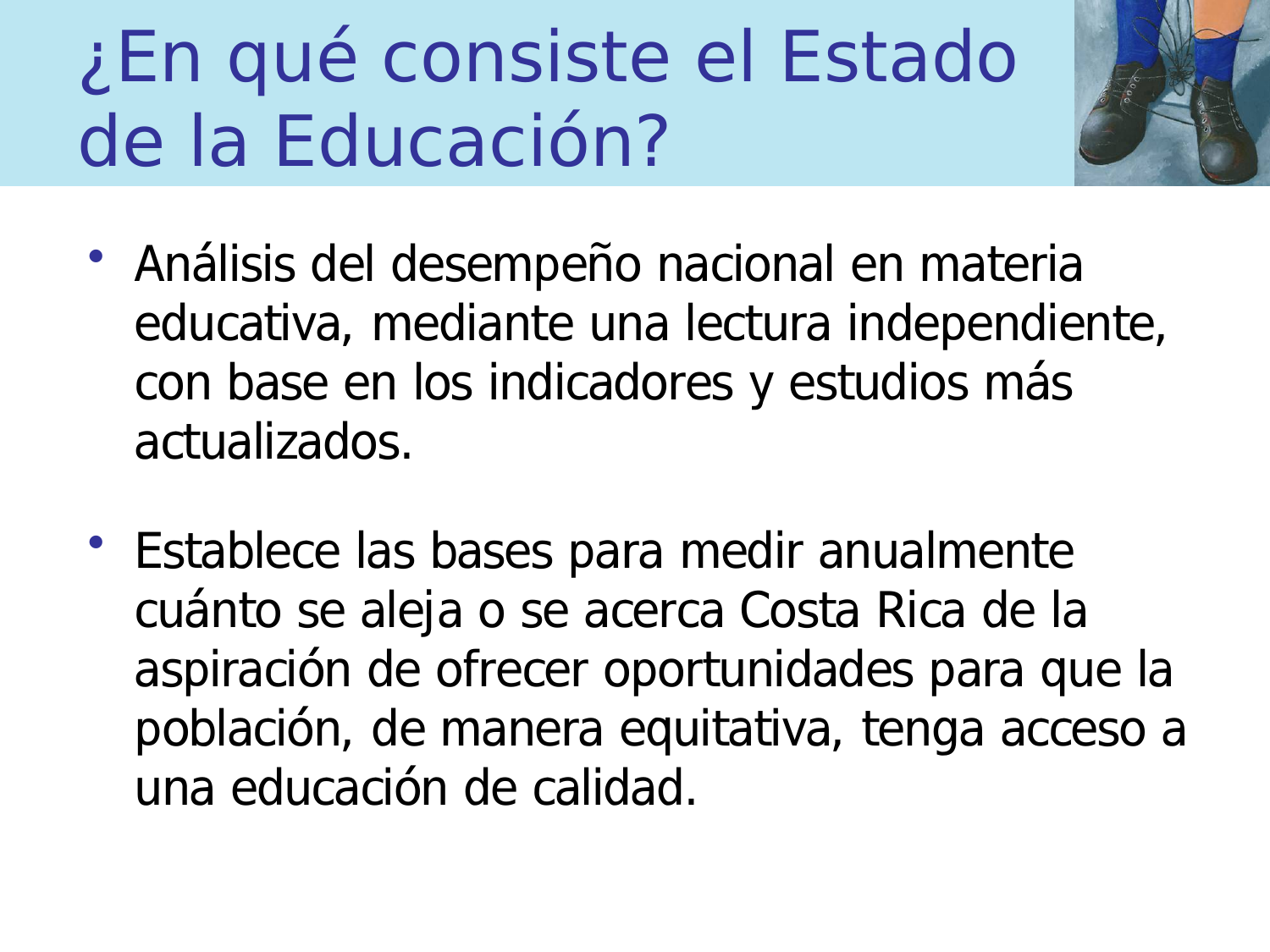

# ¿En qué consiste el Estado de la Educación?
Análisis del desempeño nacional en materia educativa, mediante una lectura independiente, con base en los indicadores y estudios más actualizados.

Establece las bases para medir anualmente cuánto se aleja o se acerca Costa Rica de la aspiración de ofrecer oportunidades para que la población, de manera equitativa, tenga acceso a una educación de calidad.